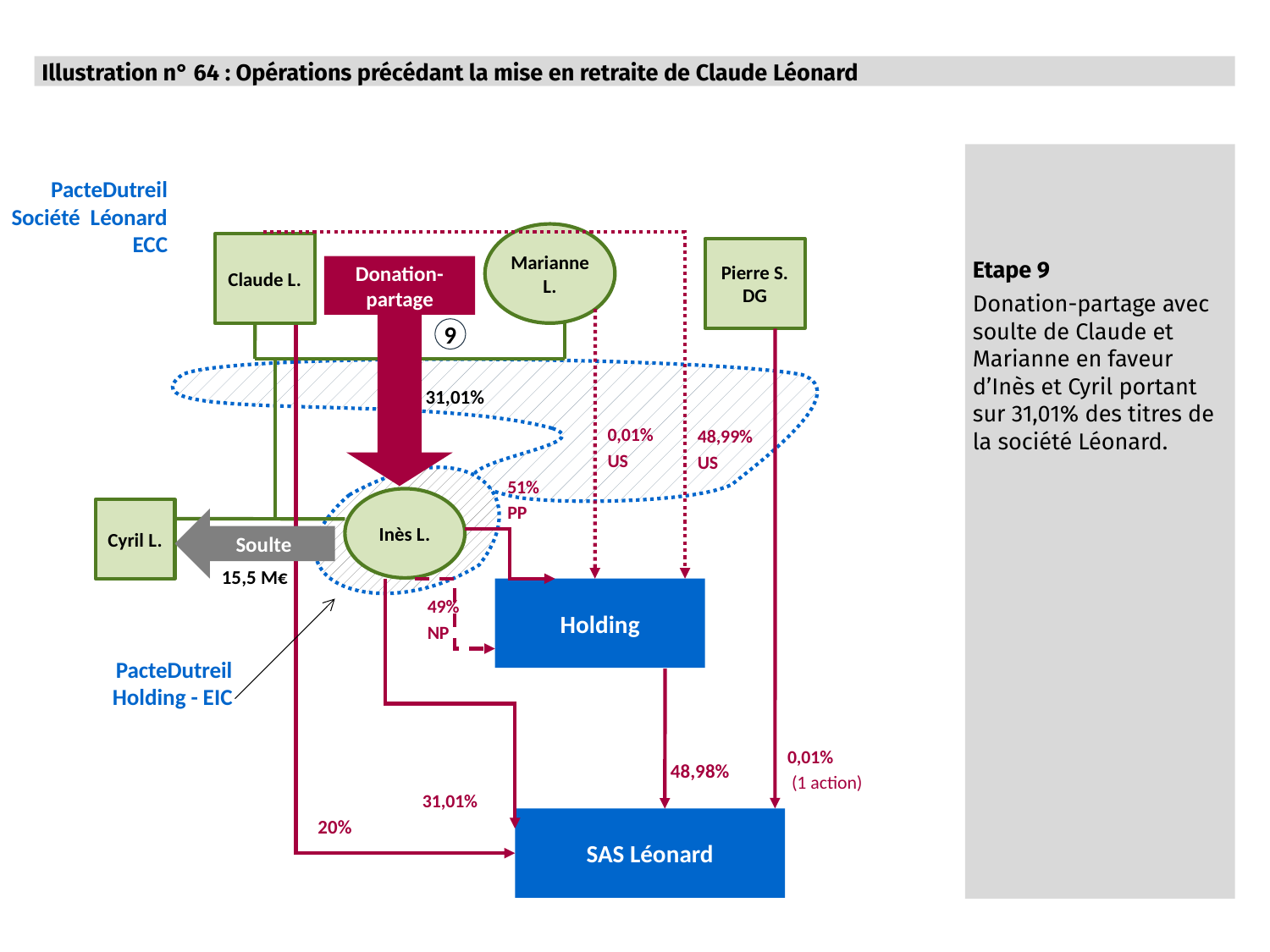

Illustration n° 64 : Opérations précédant la mise en retraite de Claude Léonard

Etape 9
Donation-partage avec soulte de Claude et Marianne en faveur d’Inès et Cyril portant sur 31,01% des titres de la société Léonard.

PacteDutreil
Société  Léonard
ECC
Marianne L.
Claude L.
Pierre S.
DG
Donation-partage
9
31,01%

0,01%
US
48,99%
US
51%
PP
Inès L.
Cyril L.
Soulte
15,5 M€
Holding
49%
NP
PacteDutreil
Holding - EIC
0,01%
 (1 action)
48,98%
31,01%
20%
SAS Léonard